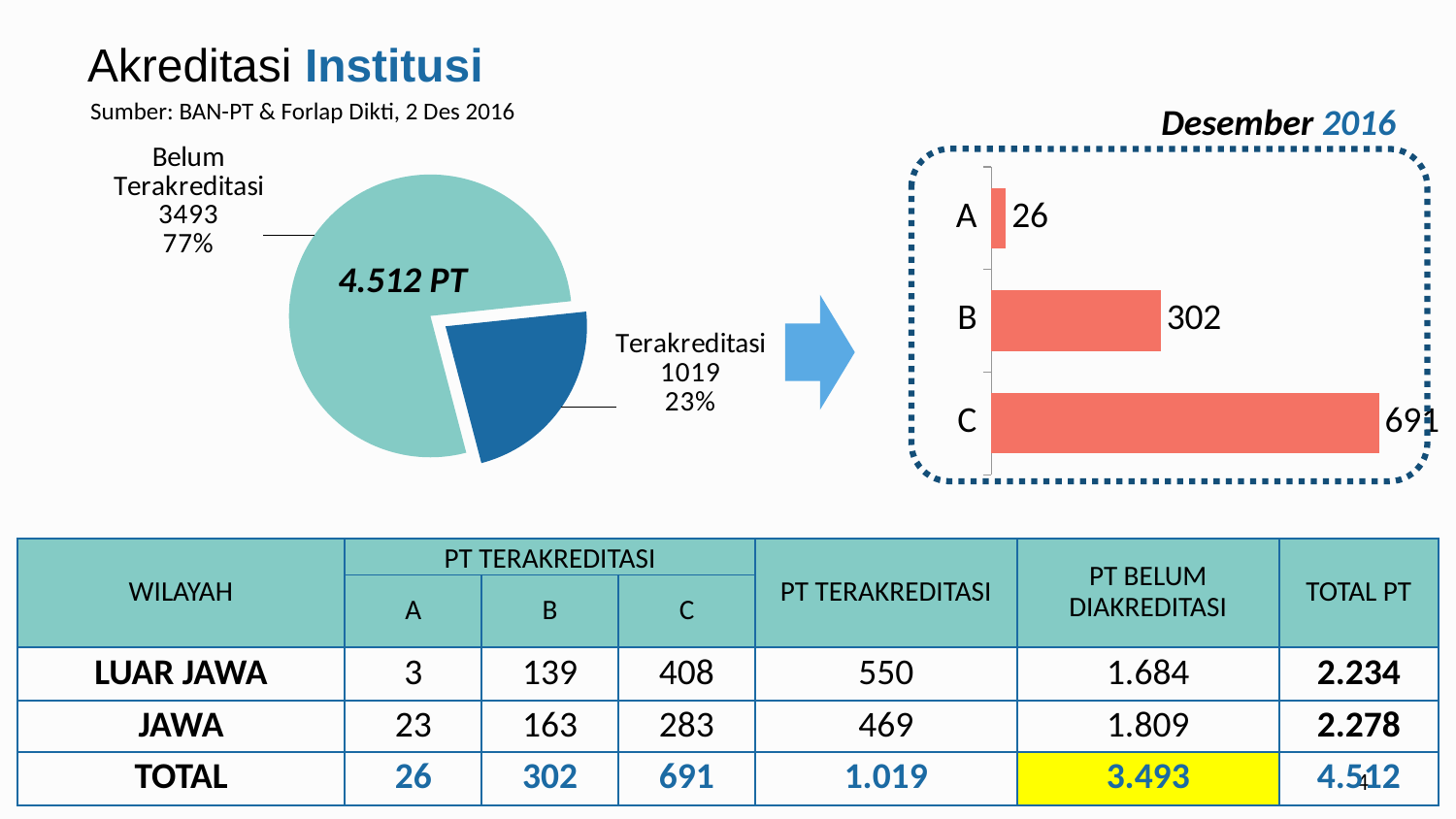

# Akreditasi Institusi
Sumber: BAN-PT & Forlap Dikti, 2 Des 2016
Desember 2016

### Chart

| Category | PT |
|---|---|
| Terakreditasi | 1019.0 |
| Belum Terakreditasi | 3493.0 |

### Chart

| Category | Series 1 |
|---|---|
| C | 691.0 |
| B | 302.0 |
| A | 26.0 |
4.512 PT

| WILAYAH | PT TERAKREDITASI |  |  | PT TERAKREDITASI | PT BELUM DIAKREDITASI | TOTAL PT |
| --- | --- | --- | --- | --- | --- | --- |
|  | A | B | C |  |  |  |
| LUAR JAWA | 3 | 139 | 408 | 550 | 1.684 | 2.234 |
| JAWA | 23 | 163 | 283 | 469 | 1.809 | 2.278 |
| TOTAL | 26 | 302 | 691 | 1.019 | 3.493 | 4.512 |
4